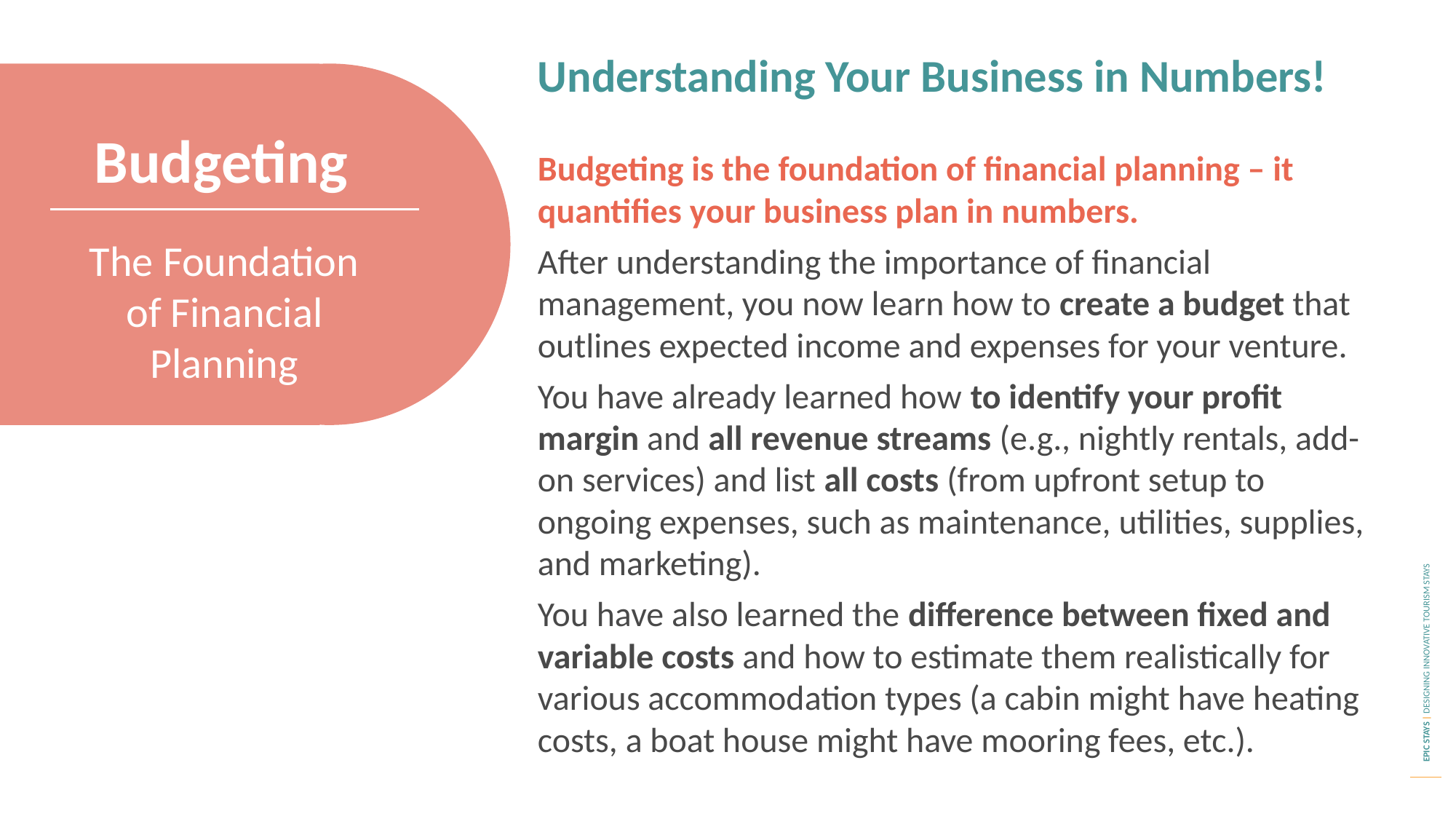

Understanding Your Business in Numbers!
Budgeting
Budgeting is the foundation of financial planning – it quantifies your business plan in numbers.
After understanding the importance of financial management, you now learn how to create a budget that outlines expected income and expenses for your venture.
You have already learned how to identify your profit margin and all revenue streams (e.g., nightly rentals, add-on services) and list all costs (from upfront setup to ongoing expenses, such as maintenance, utilities, supplies, and marketing).
You have also learned the difference between fixed and variable costs and how to estimate them realistically for various accommodation types (a cabin might have heating costs, a boat house might have mooring fees, etc.).
The Foundation of Financial Planning